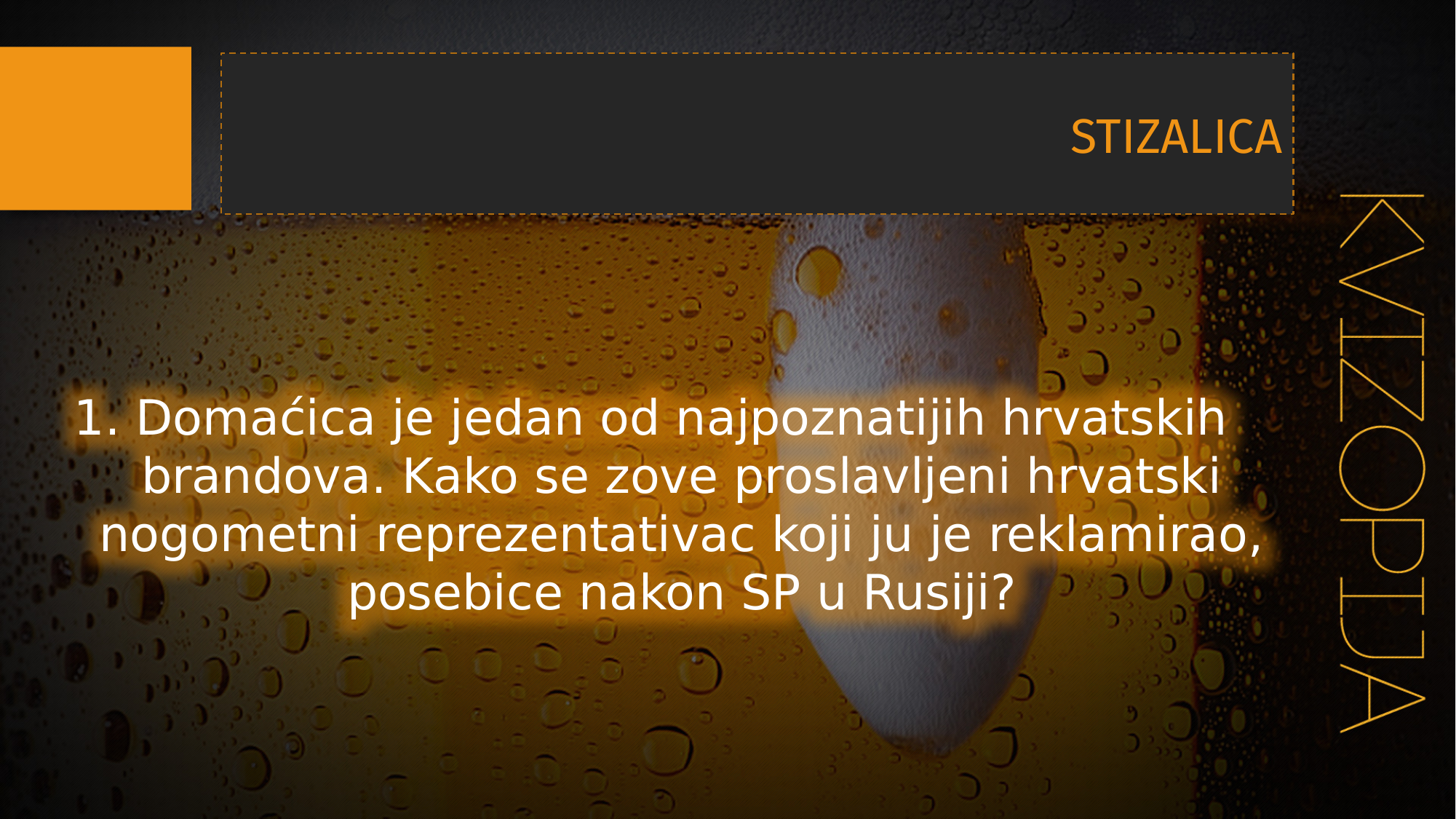

STIZALICA

Domaćica je jedan od najpoznatijih hrvatskih brandova. Kako se zove proslavljeni hrvatski nogometni reprezentativac koji ju je reklamirao, posebice nakon SP u Rusiji?